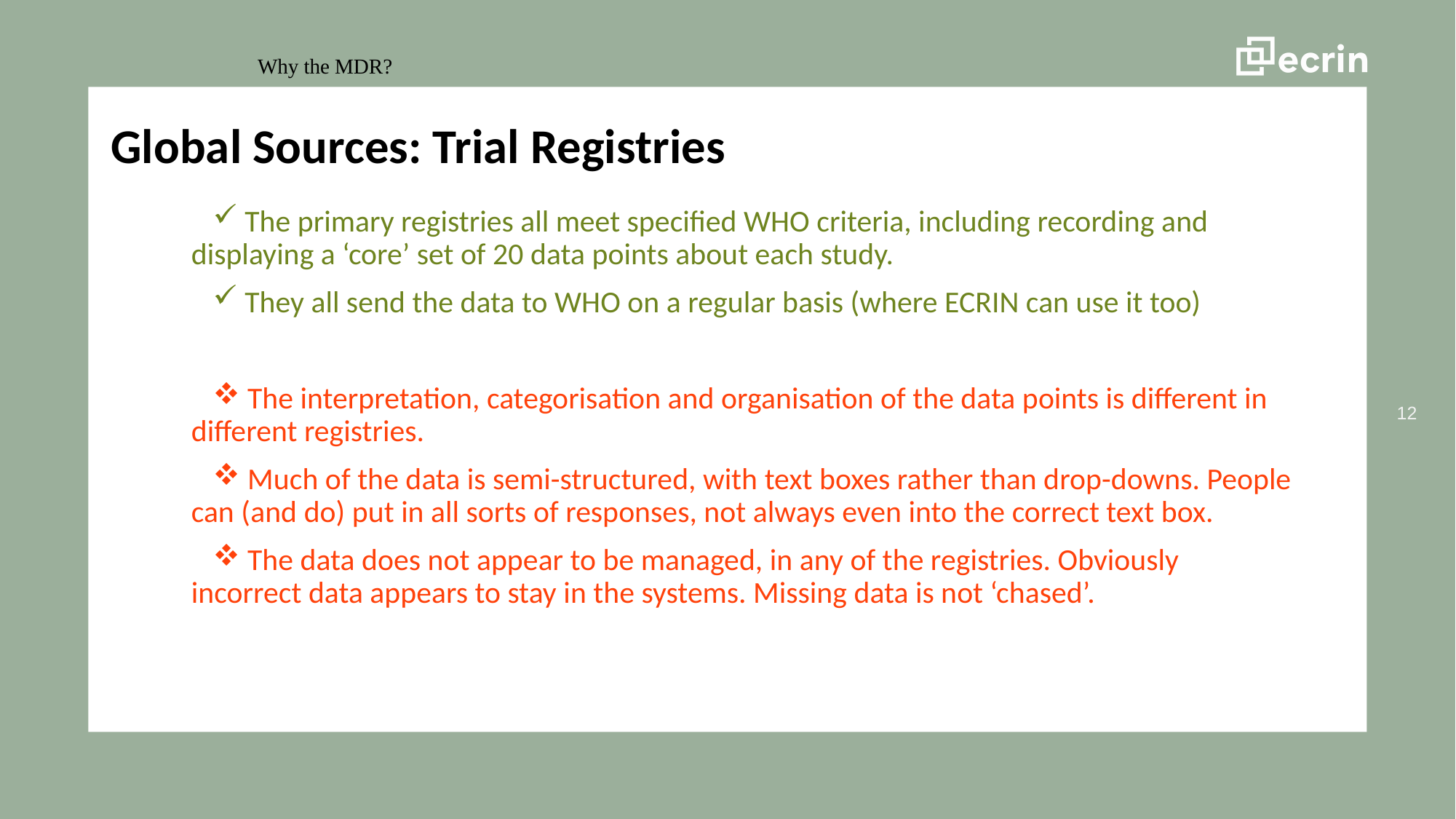

Why the MDR?
Global Sources: Trial Registries
 The primary registries all meet specified WHO criteria, including recording and displaying a ‘core’ set of 20 data points about each study.
 They all send the data to WHO on a regular basis (where ECRIN can use it too)

 The interpretation, categorisation and organisation of the data points is different in different registries.
 Much of the data is semi-structured, with text boxes rather than drop-downs. People can (and do) put in all sorts of responses, not always even into the correct text box.
 The data does not appear to be managed, in any of the registries. Obviously incorrect data appears to stay in the systems. Missing data is not ‘chased’.

12